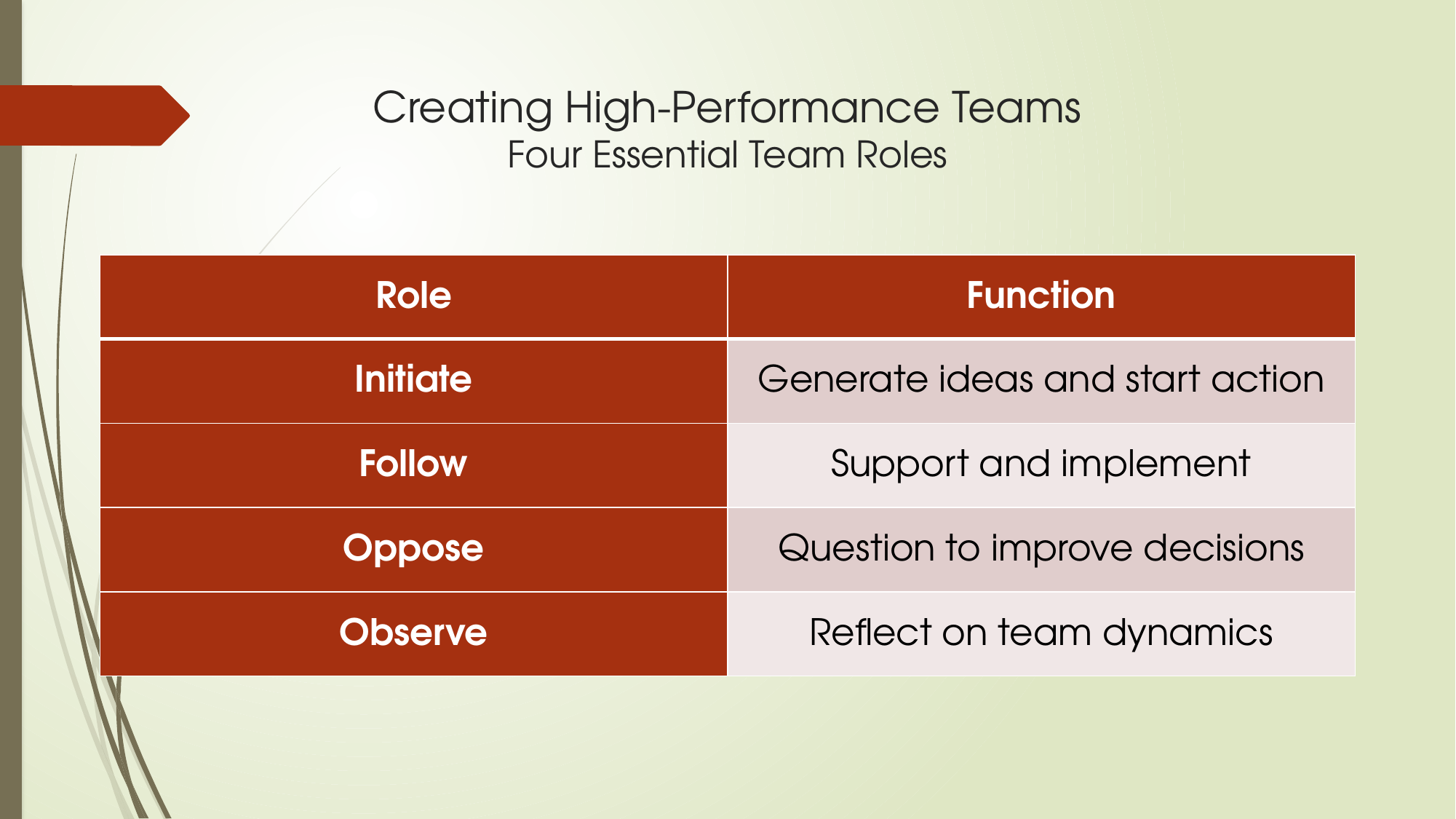

# Creating High-Performance Teams Four Essential Team Roles
| Role | Function |
| --- | --- |
| Initiate | Generate ideas and start action |
| Follow | Support and implement |
| Oppose | Question to improve decisions |
| Observe | Reflect on team dynamics |